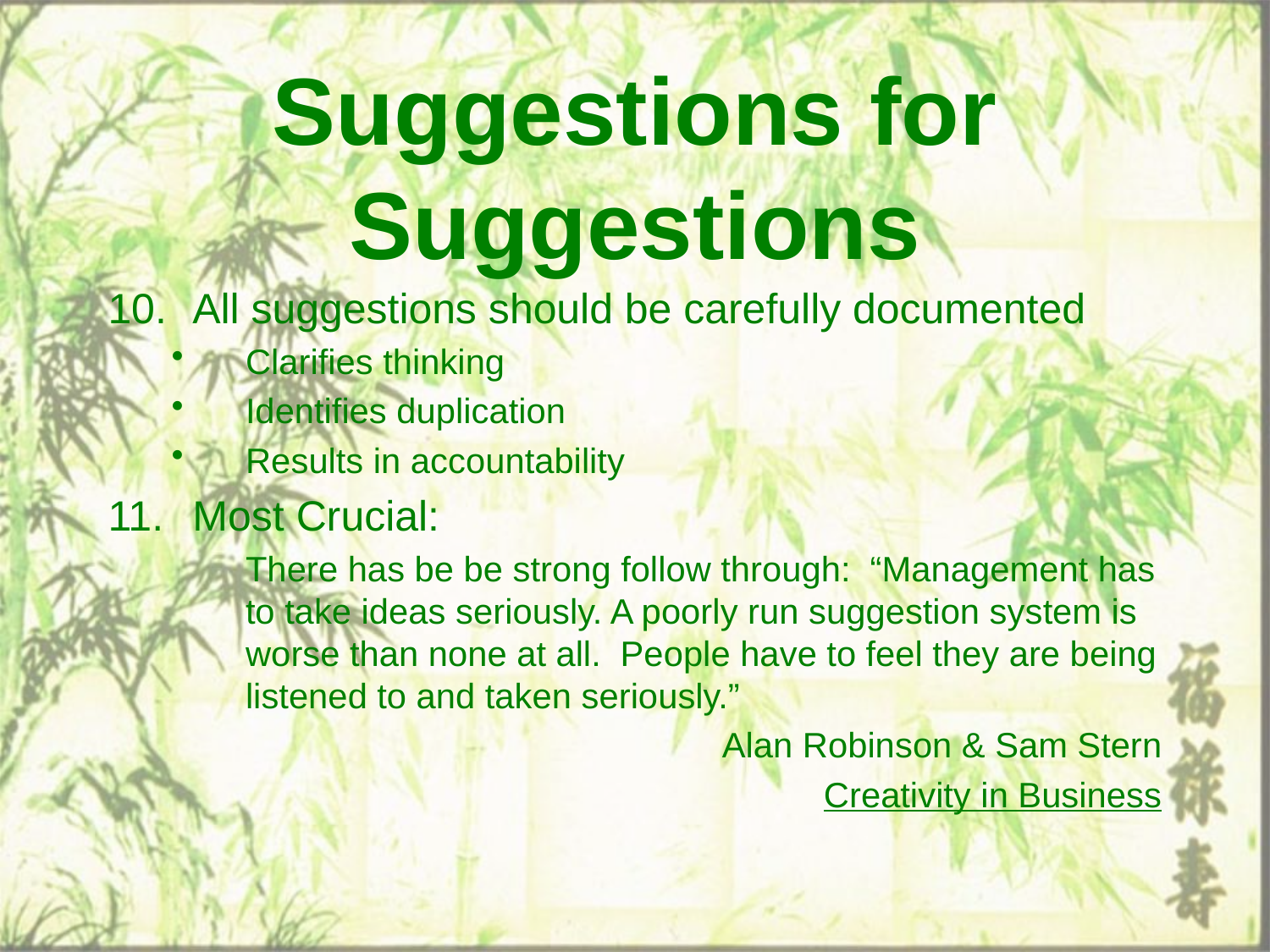

# Suggestions for Suggestions
All suggestions should be carefully documented
Clarifies thinking
Identifies duplication
Results in accountability
Most Crucial:
	There has be be strong follow through:  “Management has to take ideas seriously. A poorly run suggestion system is worse than none at all.  People have to feel they are being listened to and taken seriously.”
Alan Robinson & Sam Stern
Creativity in Business